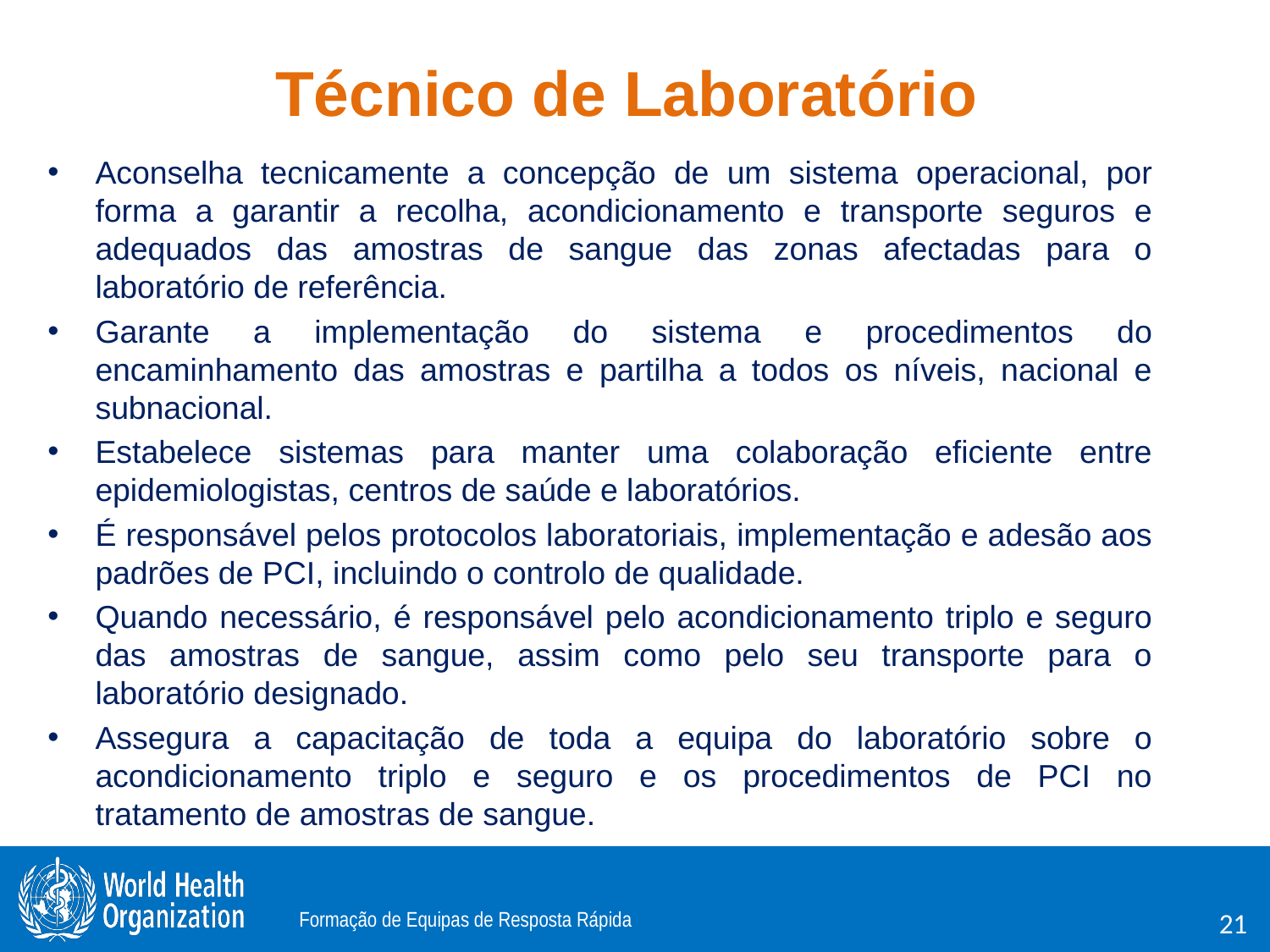

Técnico de Laboratório
Aconselha tecnicamente a concepção de um sistema operacional, por forma a garantir a recolha, acondicionamento e transporte seguros e adequados das amostras de sangue das zonas afectadas para o laboratório de referência.
Garante a implementação do sistema e procedimentos do encaminhamento das amostras e partilha a todos os níveis, nacional e subnacional.
Estabelece sistemas para manter uma colaboração eficiente entre epidemiologistas, centros de saúde e laboratórios.
É responsável pelos protocolos laboratoriais, implementação e adesão aos padrões de PCI, incluindo o controlo de qualidade.
Quando necessário, é responsável pelo acondicionamento triplo e seguro das amostras de sangue, assim como pelo seu transporte para o laboratório designado.
Assegura a capacitação de toda a equipa do laboratório sobre o acondicionamento triplo e seguro e os procedimentos de PCI no tratamento de amostras de sangue.